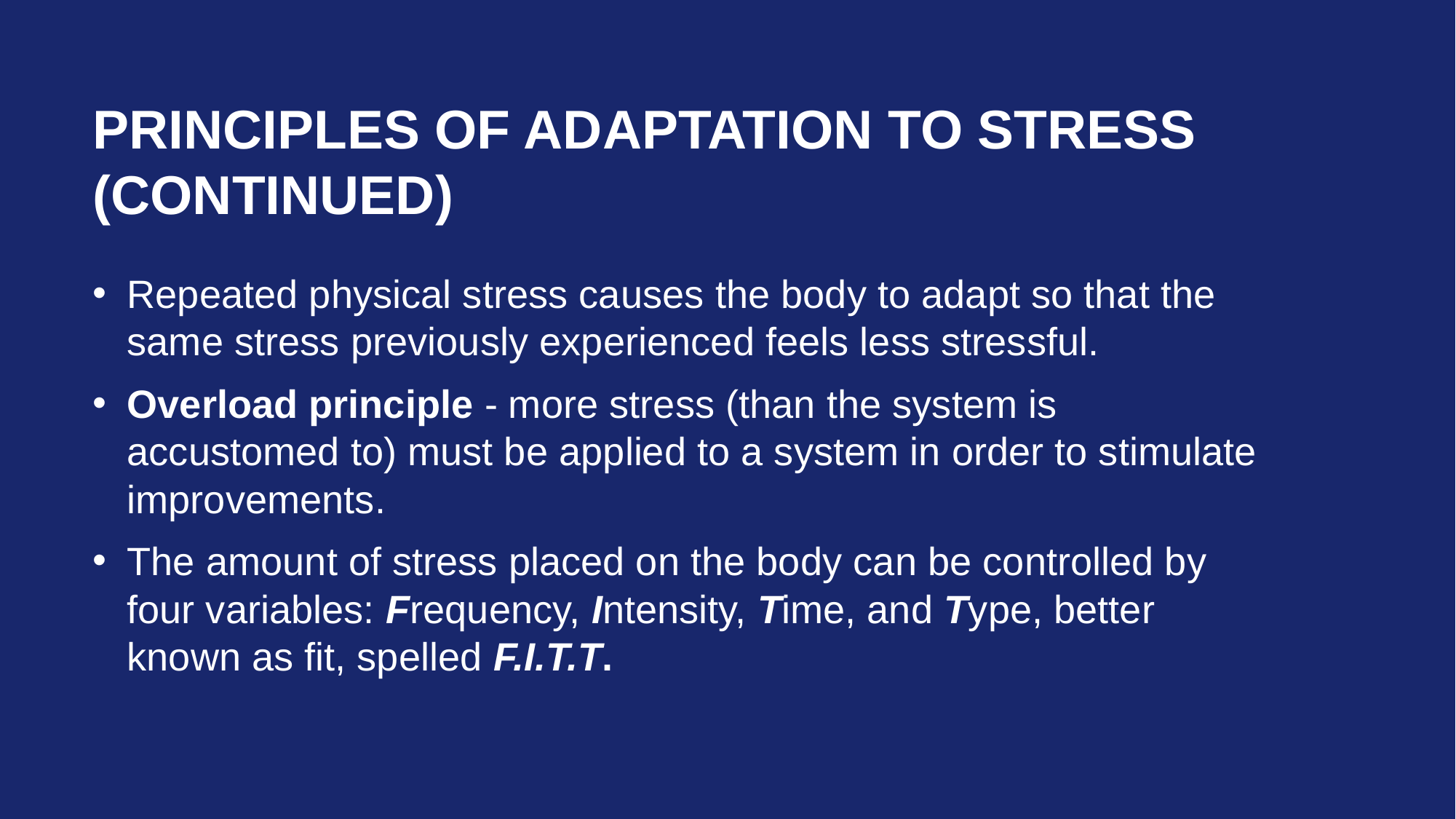

# Principles of Adaptation to Stress (continued)
Repeated physical stress causes the body to adapt so that the same stress previously experienced feels less stressful.
Overload principle - more stress (than the system is accustomed to) must be applied to a system in order to stimulate improvements.
The amount of stress placed on the body can be controlled by four variables: Frequency, Intensity, Time, and Type, better known as fit, spelled F.I.T.T.